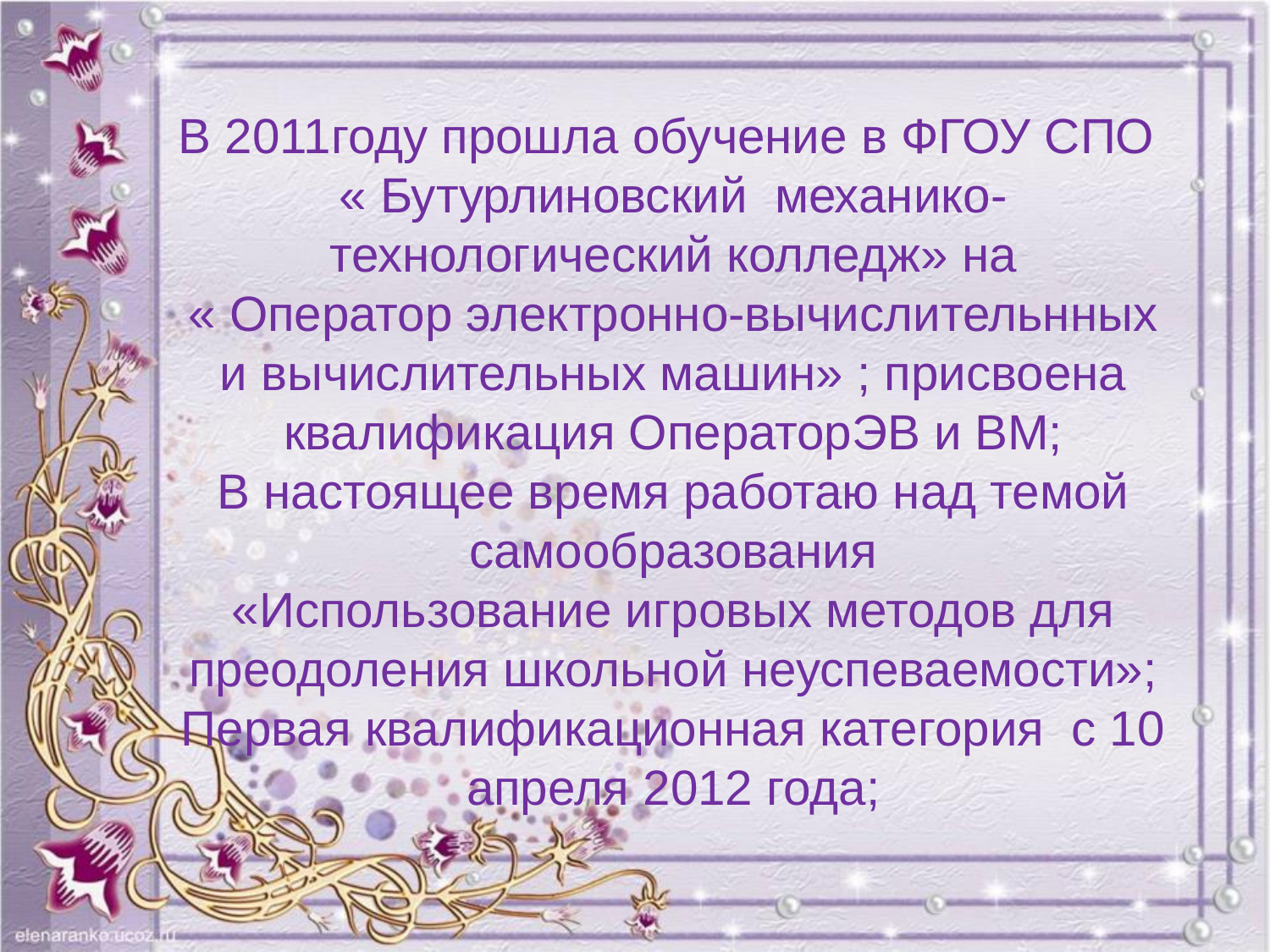

# В 2011году прошла обучение в ФГОУ СПО « Бутурлиновский  механико-технологический колледж» на « Оператор электронно-вычислительнных и вычислительных машин» ; присвоена квалификация ОператорЭВ и ВМ; В настоящее время работаю над темой самообразования «Использование игровых методов для преодоления школьной неуспеваемости»; Первая квалификационная категория  с 10 апреля 2012 года;